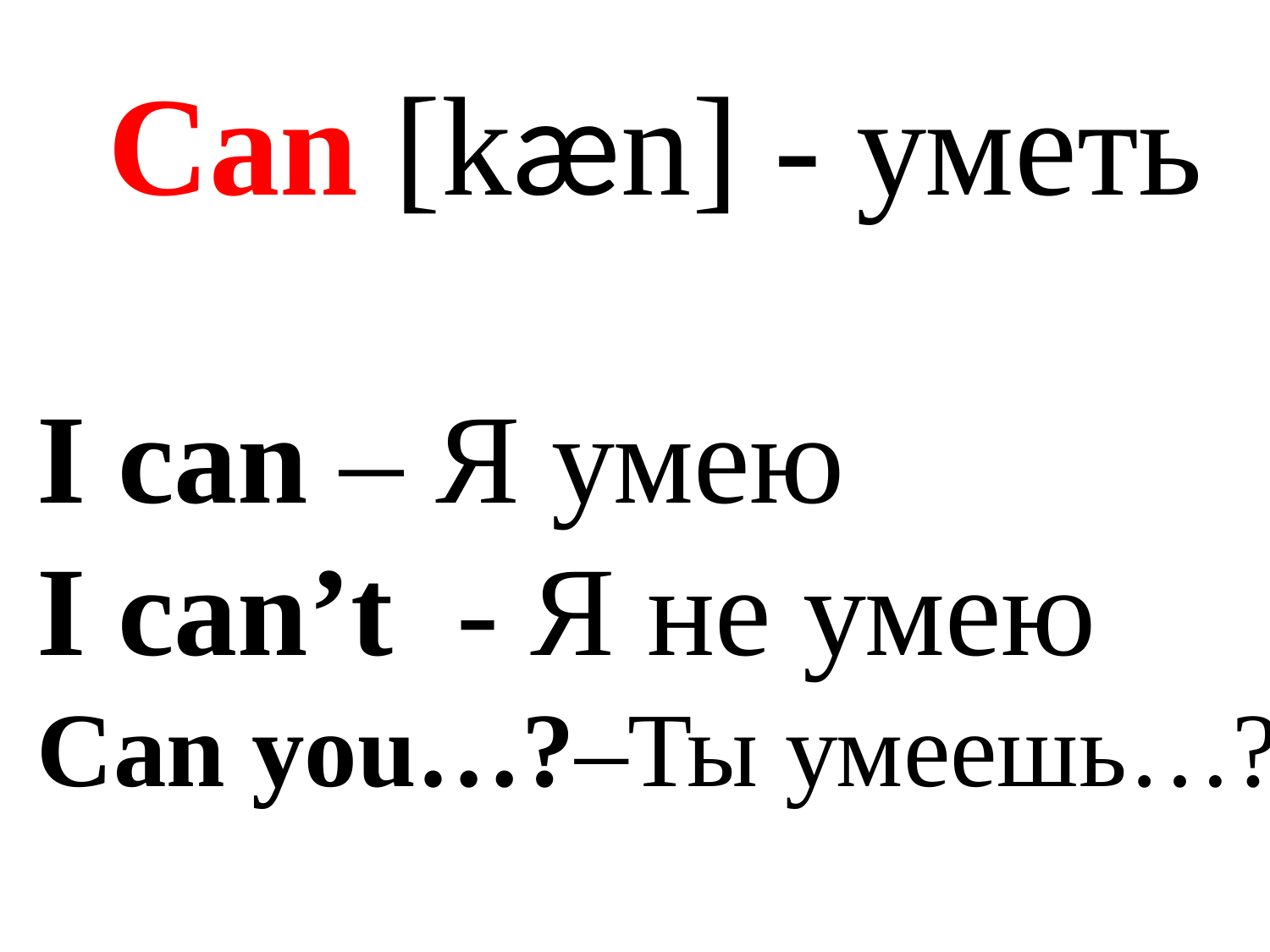

Can [kæn] - уметь

I can – Я умею
I can’t  - Я не умею
Can you…?–Ты умеешь…?